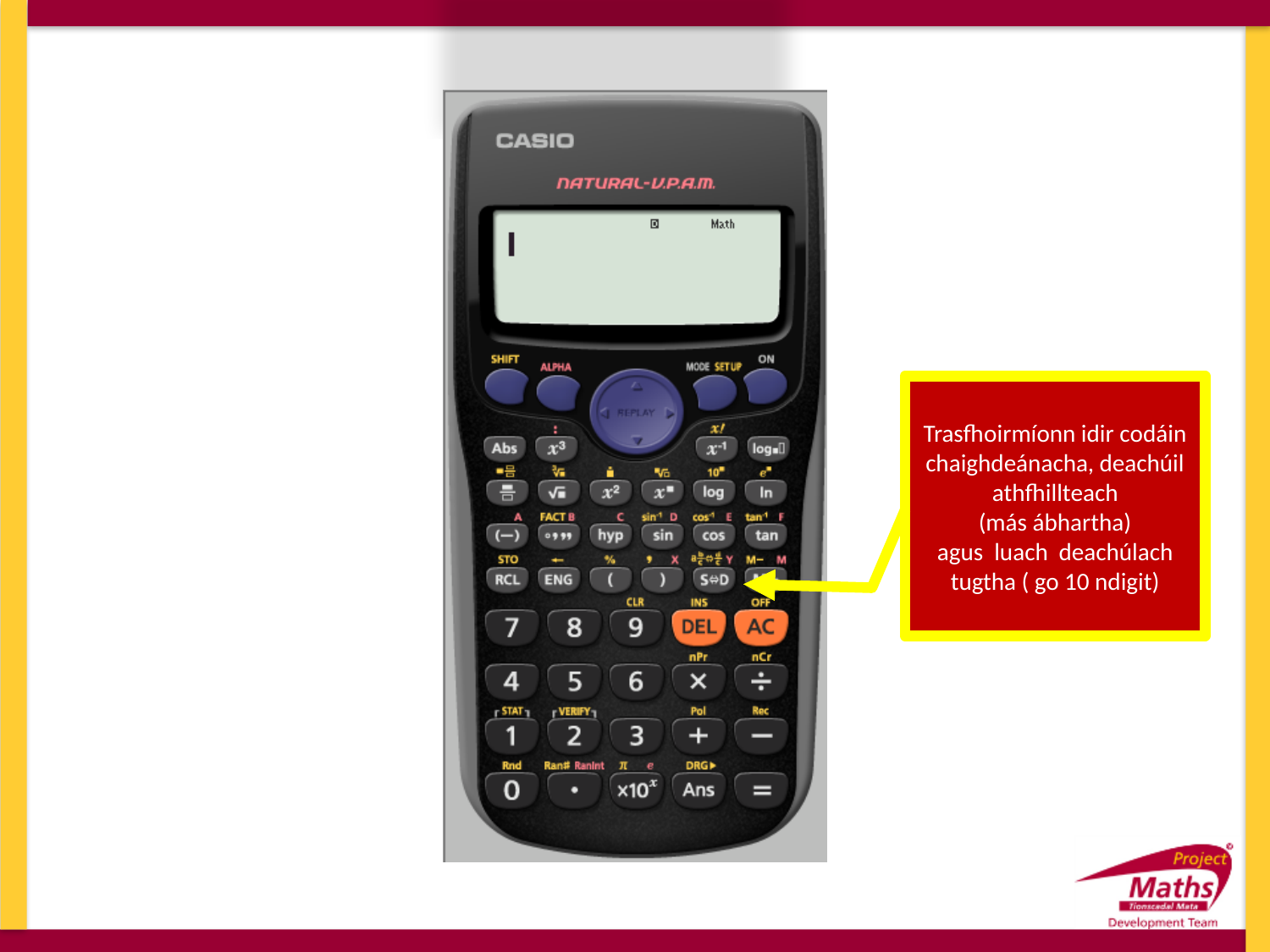

Trasfhoirmíonn idir codáin chaighdeánacha, deachúil athfhillteach
 (más ábhartha)
agus  luach  deachúlach tugtha ( go 10 ndigit)